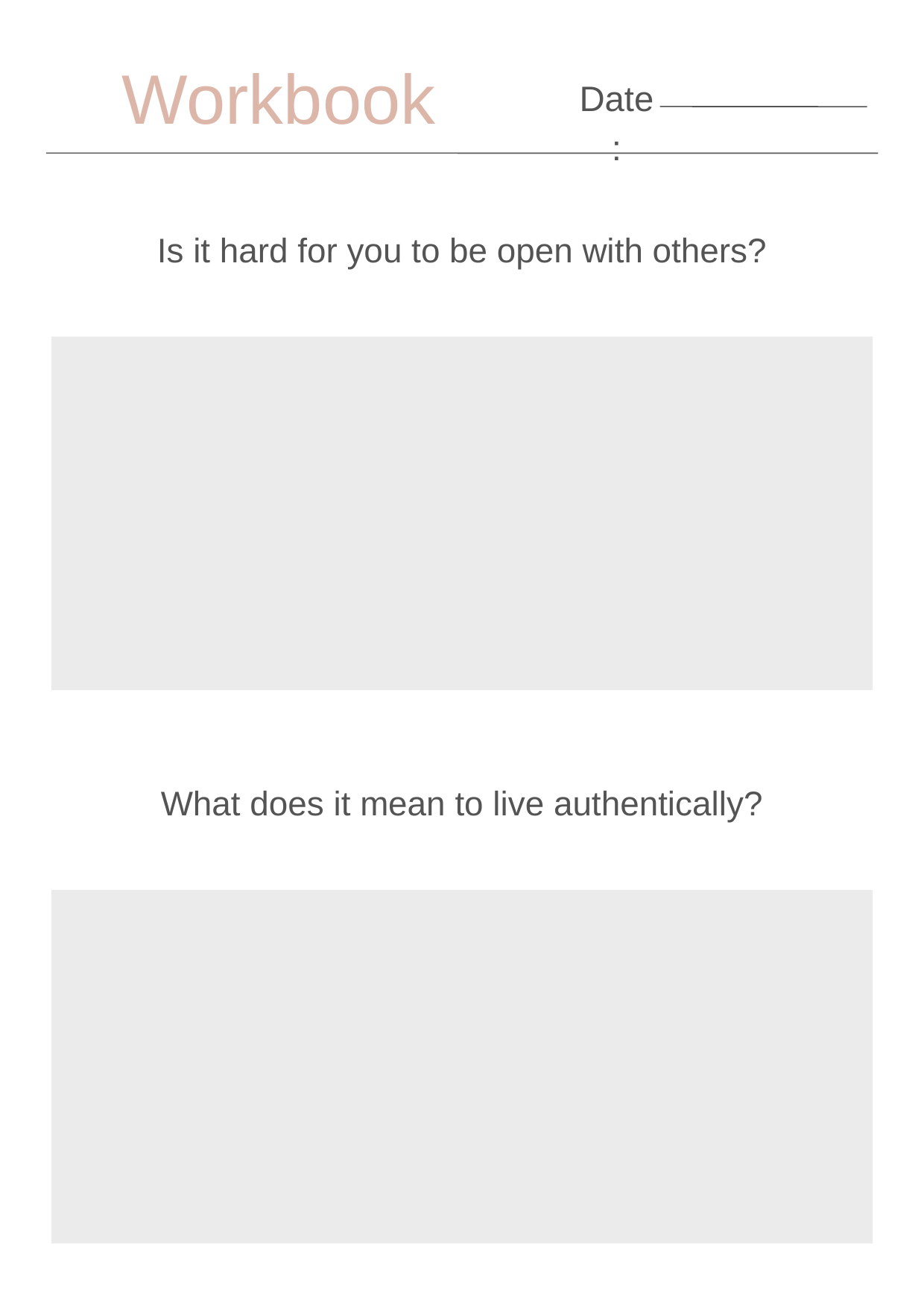

Workbook
Date:

Is it hard for you to be open with others?

What does it mean to live authentically?